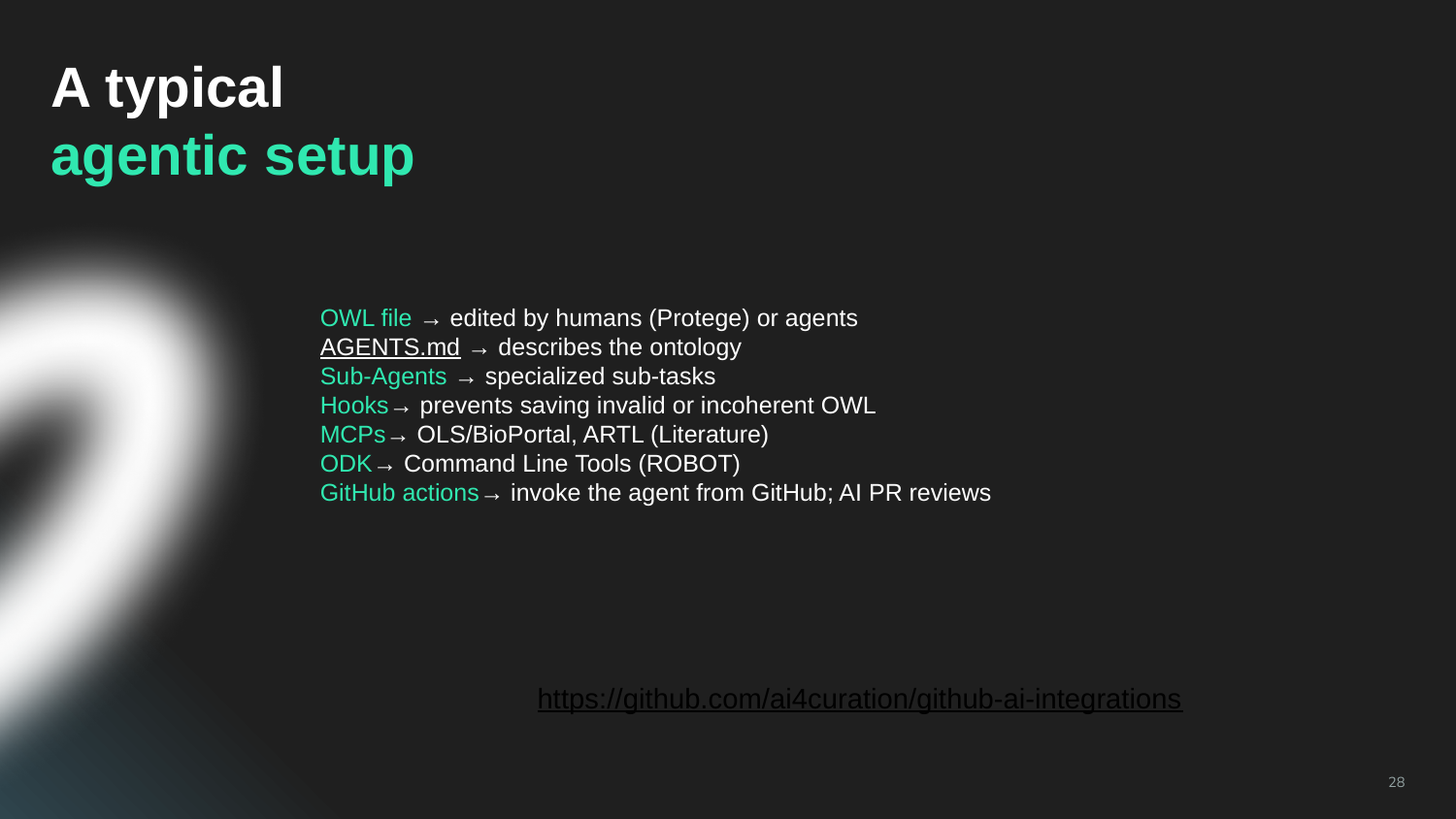

# A typical agentic setup

OWL file → edited by humans (Protege) or agents
AGENTS.md → describes the ontology
Sub-Agents → specialized sub-tasks
Hooks→ prevents saving invalid or incoherent OWL
MCPs→ OLS/BioPortal, ARTL (Literature)
ODK→ Command Line Tools (ROBOT)
GitHub actions→ invoke the agent from GitHub; AI PR reviews

https://github.com/ai4curation/github-ai-integrations